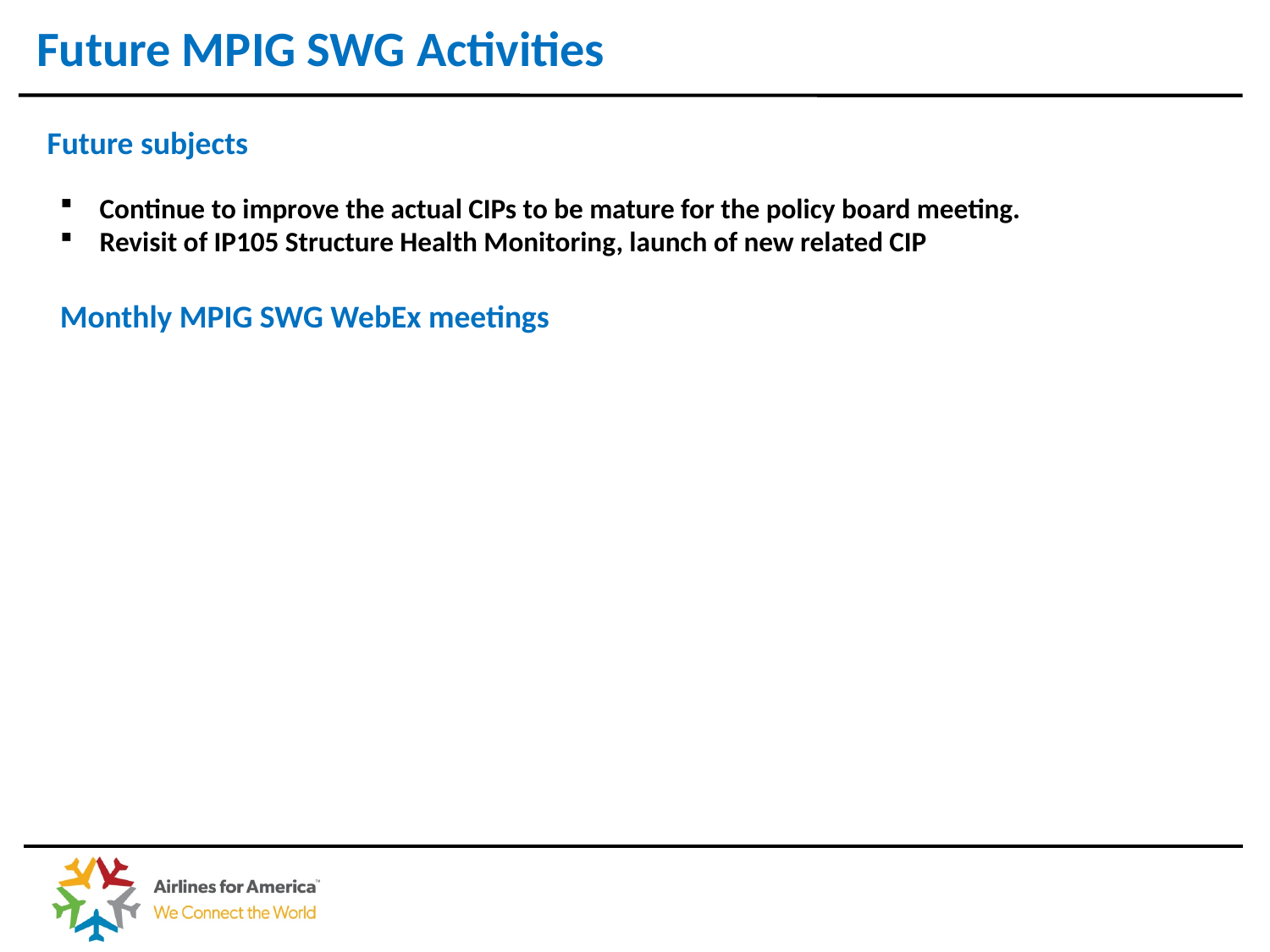

Future MPIG SWG Activities
Future subjects

Continue to improve the actual CIPs to be mature for the policy board meeting.
Revisit of IP105 Structure Health Monitoring, launch of new related CIP

Monthly MPIG SWG WebEx meetings